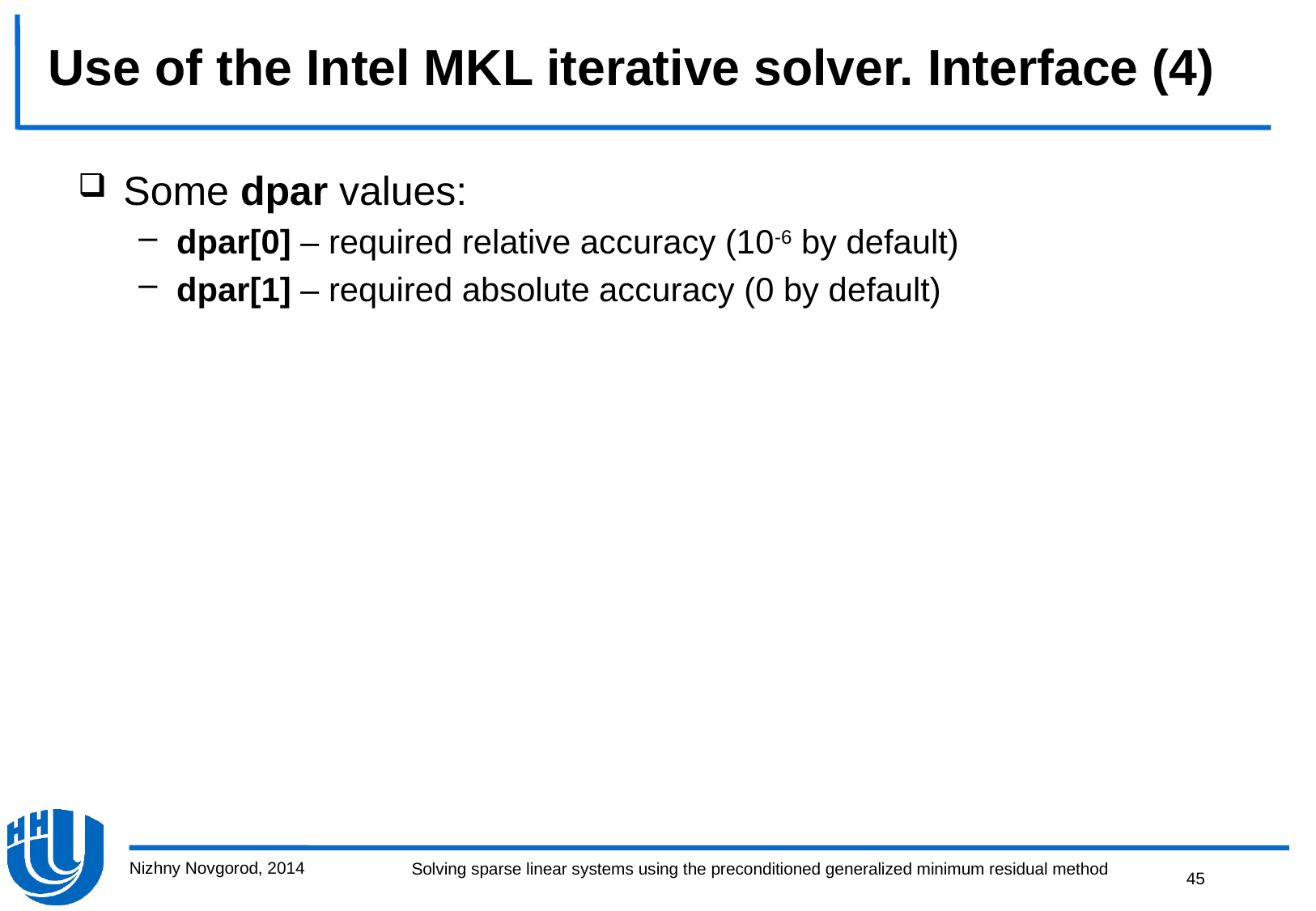

# Use of the Intel MKL iterative solver. Interface (4)
Some dpar values:
dpar[0] – required relative accuracy (10-6 by default)
dpar[1] – required absolute accuracy (0 by default)

Nizhny Novgorod, 2014
45
Solving sparse linear systems using the preconditioned generalized minimum residual method